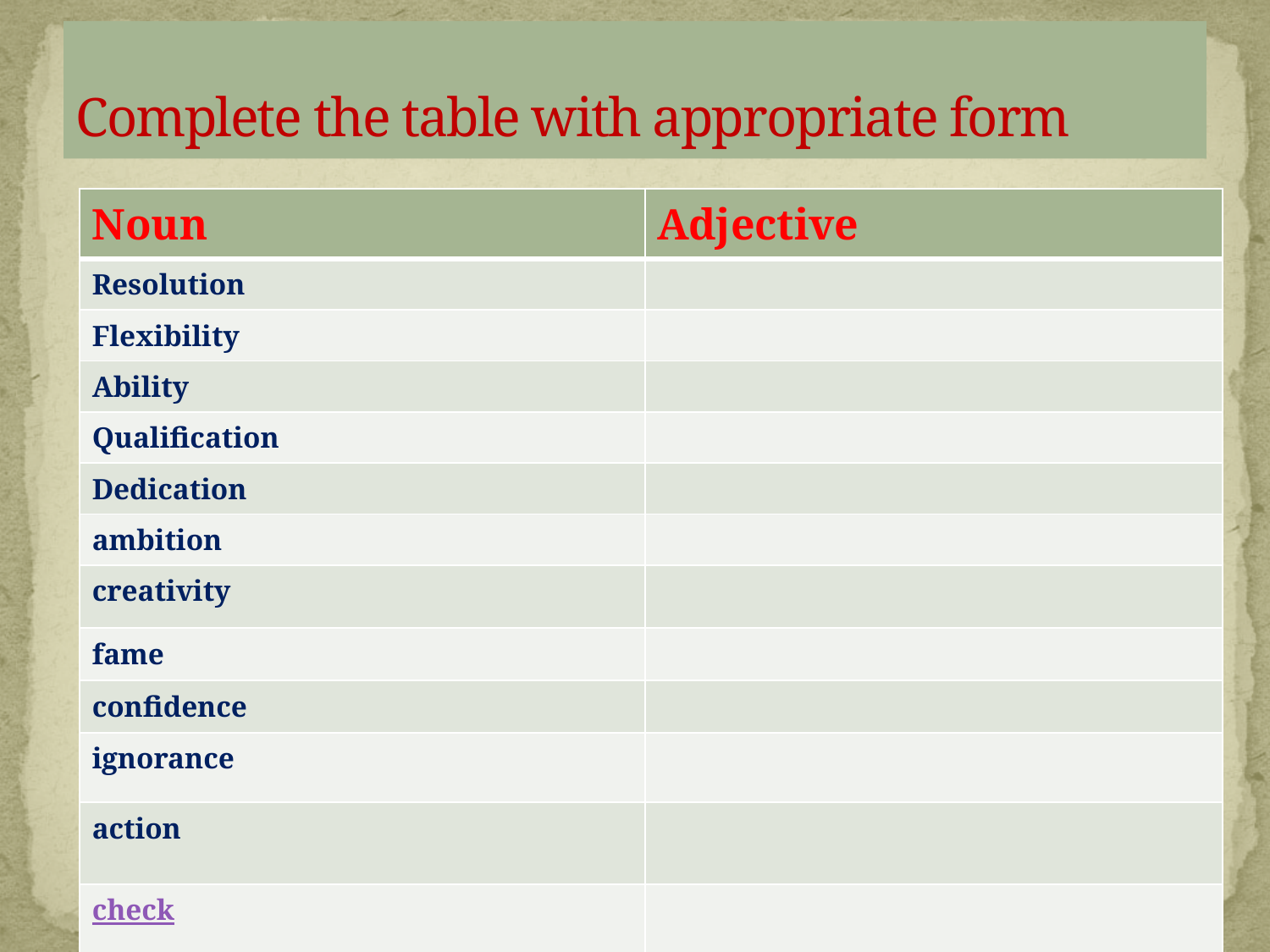

# Complete the table with appropriate form
| Noun | Adjective |
| --- | --- |
| Resolution |  |
| Flexibility |  |
| Ability |  |
| Qualification |  |
| Dedication |  |
| ambition |  |
| creativity |  |
| fame |  |
| confidence |  |
| ignorance |  |
| action |  |
| check |  |